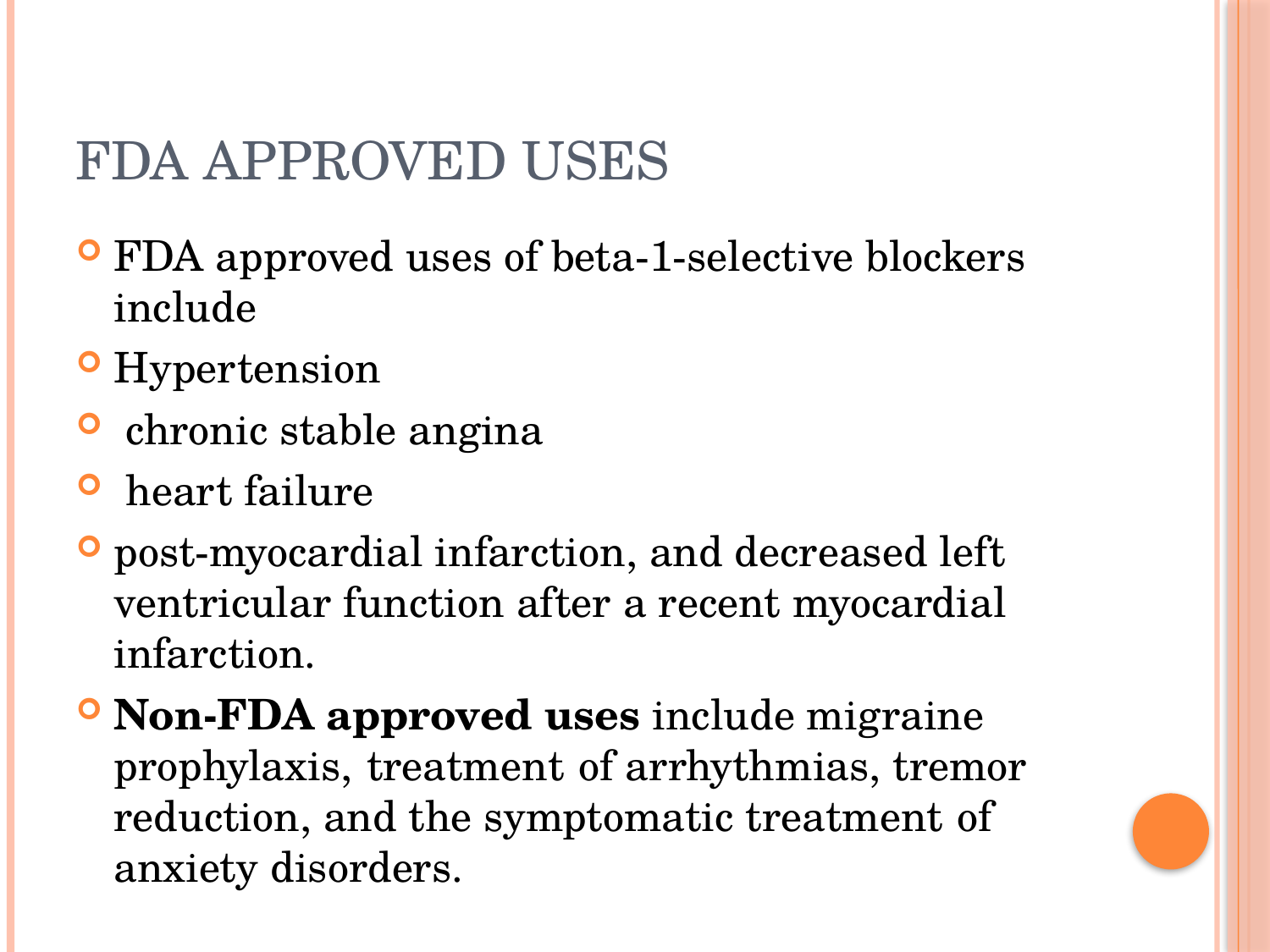

# FDA approved uses
FDA approved uses of beta-1-selective blockers include
Hypertension
 chronic stable angina
 heart failure
post-myocardial infarction, and decreased left ventricular function after a recent myocardial infarction.
Non-FDA approved uses include migraine prophylaxis, treatment of arrhythmias, tremor reduction, and the symptomatic treatment of anxiety disorders.